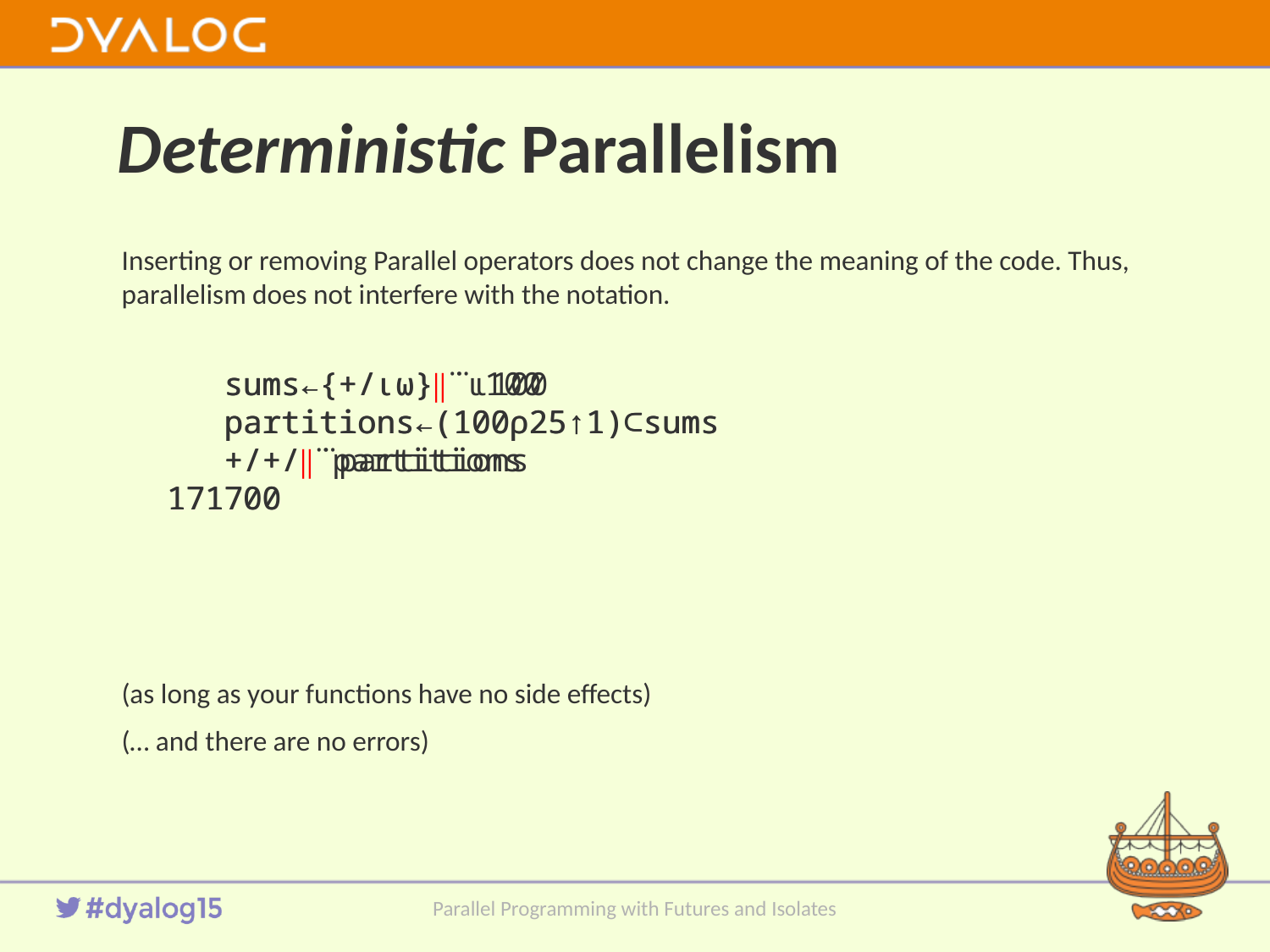

# Deterministic Parallelism
Inserting or removing Parallel operators does not change the meaning of the code. Thus, parallelism does not interfere with the notation.
   sums←{+/⍳⍵}∥¨⍳100
   partitions←(100⍴25↑1)⊂sums
   +/+/∥¨partitions
171700

   sums←{+/⍳⍵} ¨⍳100
   partitions←(100⍴25↑1)⊂sums
   +/+/ ¨partitions
171700

(as long as your functions have no side effects)
(… and there are no errors)
Parallel Programming with Futures and Isolates